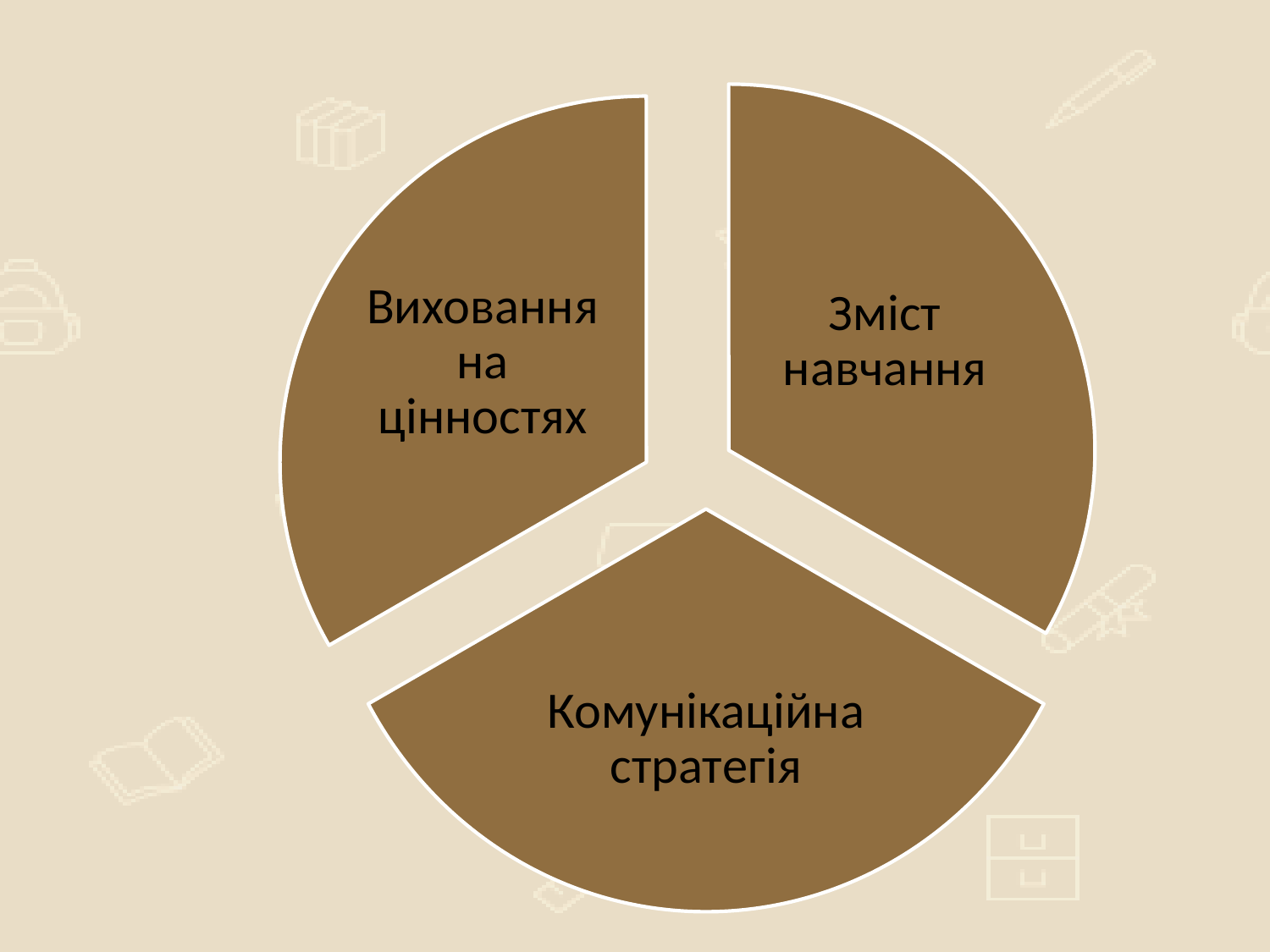

Зміст навчання
Виховання на цінностях
Комунікаційна стратегія